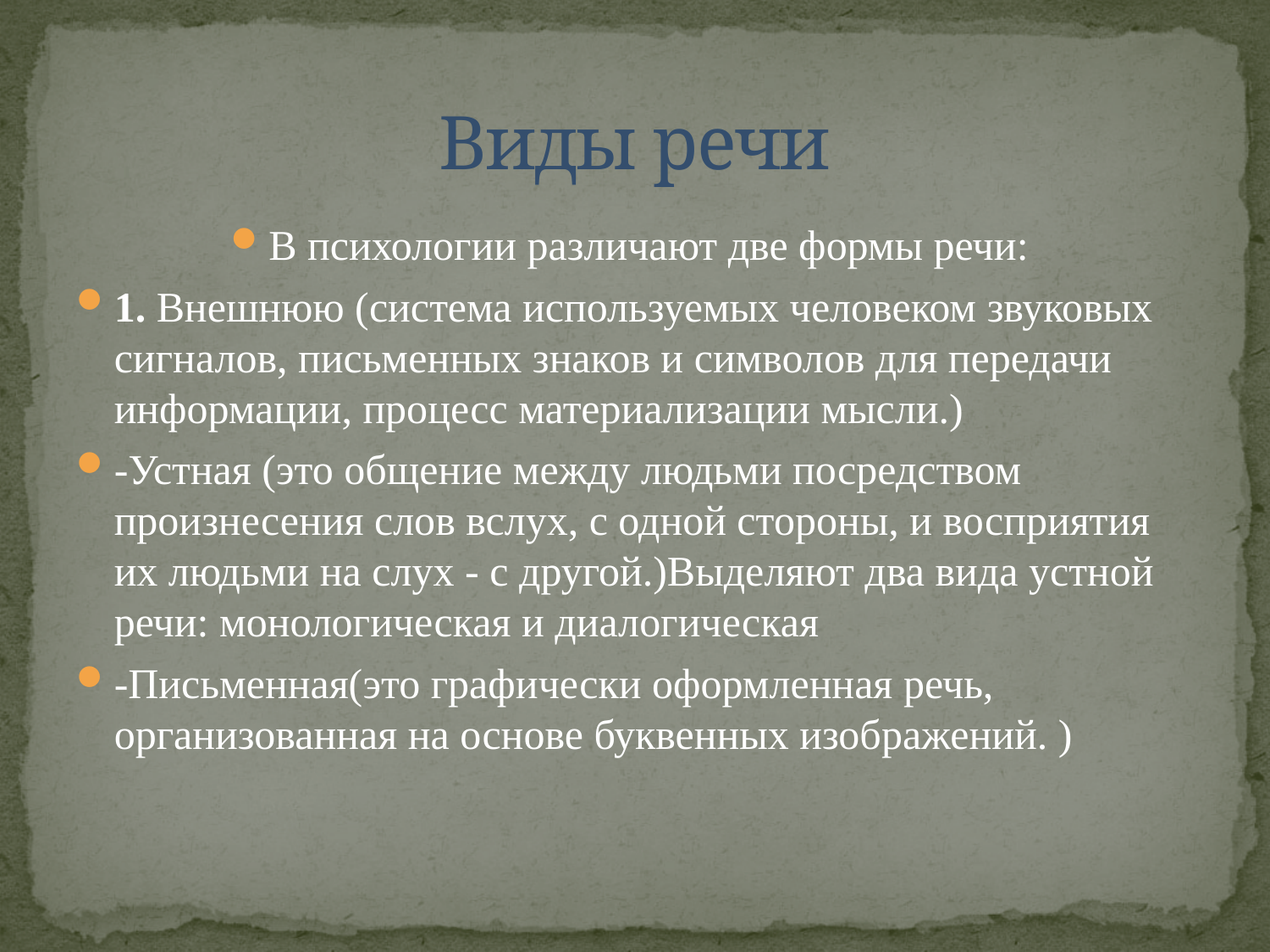

# Виды речи
В психологии различают две формы речи:
1. Внешнюю (система используемых человеком звуковых сигналов, письменных знаков и символов для передачи информации, процесс материализации мысли.)
-Устная (это общение между людьми посредством произнесения слов вслух, с одной стороны, и восприятия их людьми на слух - с другой.)Выделяют два вида устной речи: монологическая и диалогическая
-Письменная(это графически оформленная речь, организованная на основе буквенных изображений. )